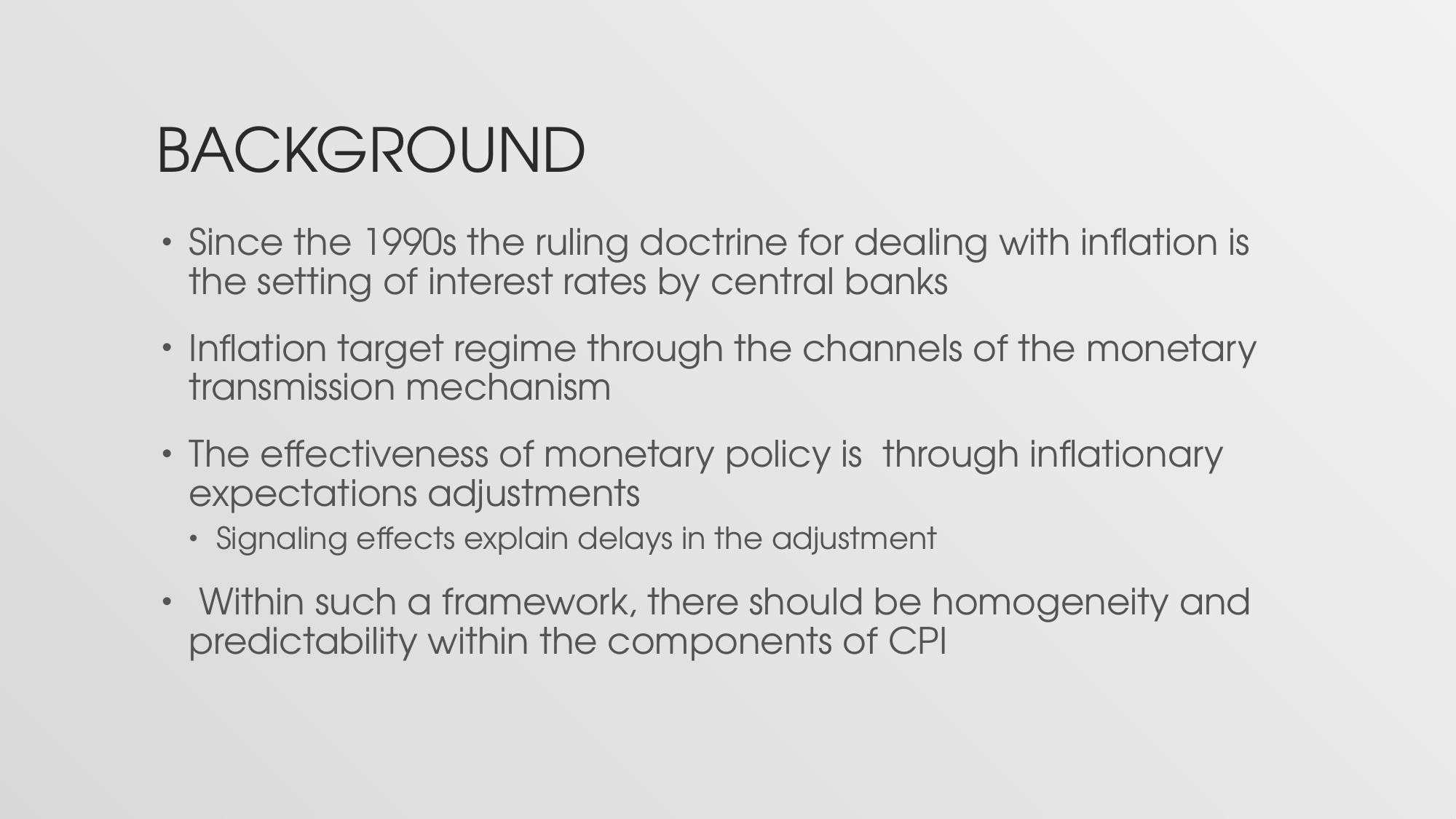

# Background
Since the 1990s the ruling doctrine for dealing with inflation is the setting of interest rates by central banks
Inflation target regime through the channels of the monetary transmission mechanism
The effectiveness of monetary policy is  through inflationary  expectations adjustments
Signaling effects explain delays in the adjustment
 Within such a framework, there should be homogeneity and predictability within the components of CPI